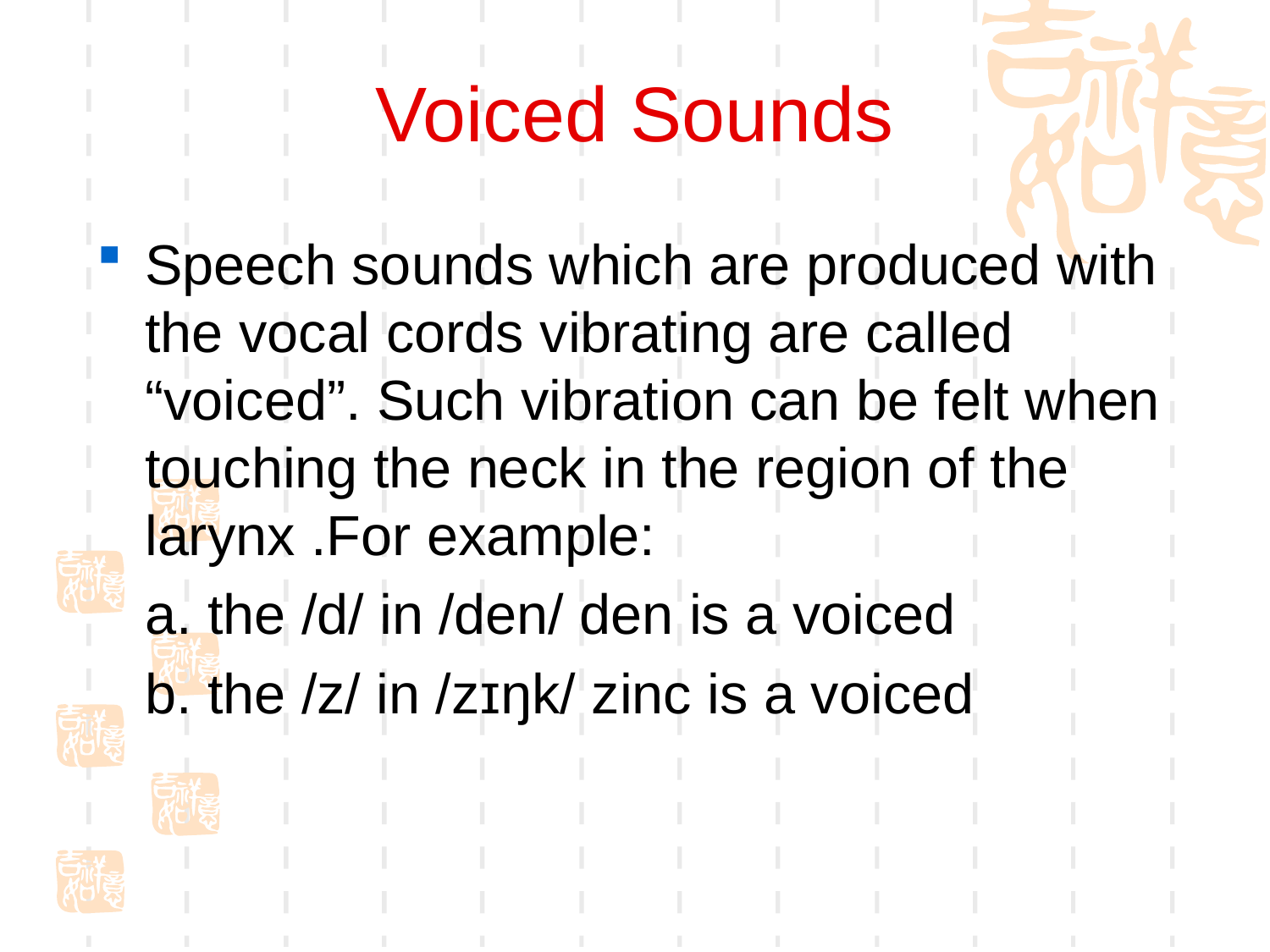

# Voiced Sounds
Speech sounds which are produced with the vocal cords vibrating are called “voiced”. Such vibration can be felt when touching the neck in the region of the larynx .For example:
	a. the /d/ in /den/ den is a voiced
	b. the /z/ in /zɪŋk/ zinc is a voiced